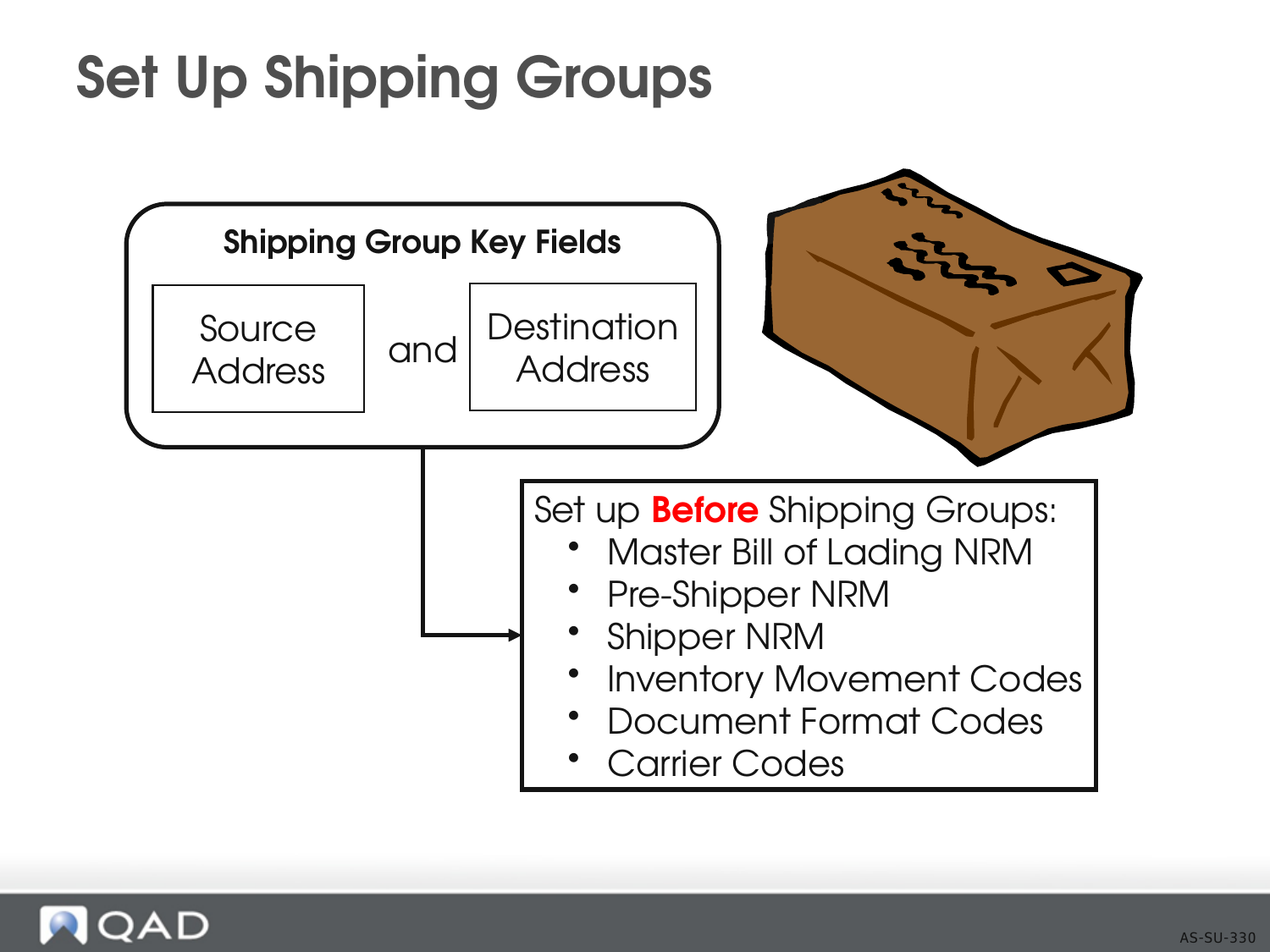

# Set Up Shipping Groups

Shipping Group Key Fields
Destination
Address
Source
Address
and
Set up Before Shipping Groups:
 Master Bill of Lading NRM
 Pre-Shipper NRM
 Shipper NRM
 Inventory Movement Codes
 Document Format Codes
 Carrier Codes
AS-SU-330